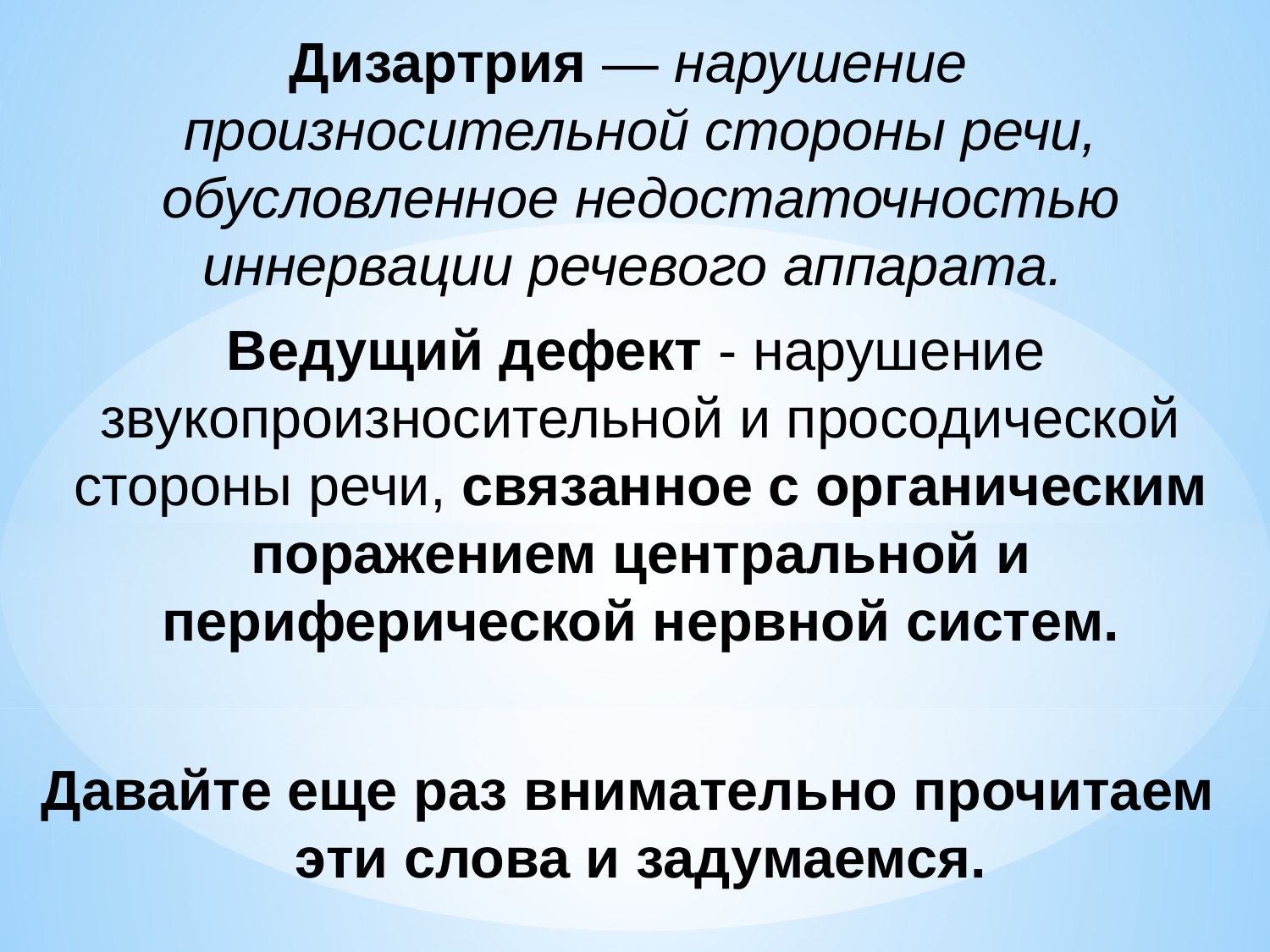

Дизартрия — нарушение произносительной стороны речи, обусловленное недостаточностью иннервации речевого аппарата.
 Ведущий дефект - нарушение звукопроизносительной и просодической стороны речи, связанное с органическим поражением центральной и периферической нервной систем.

Давайте еще раз внимательно прочитаем эти слова и задумаемся.

#